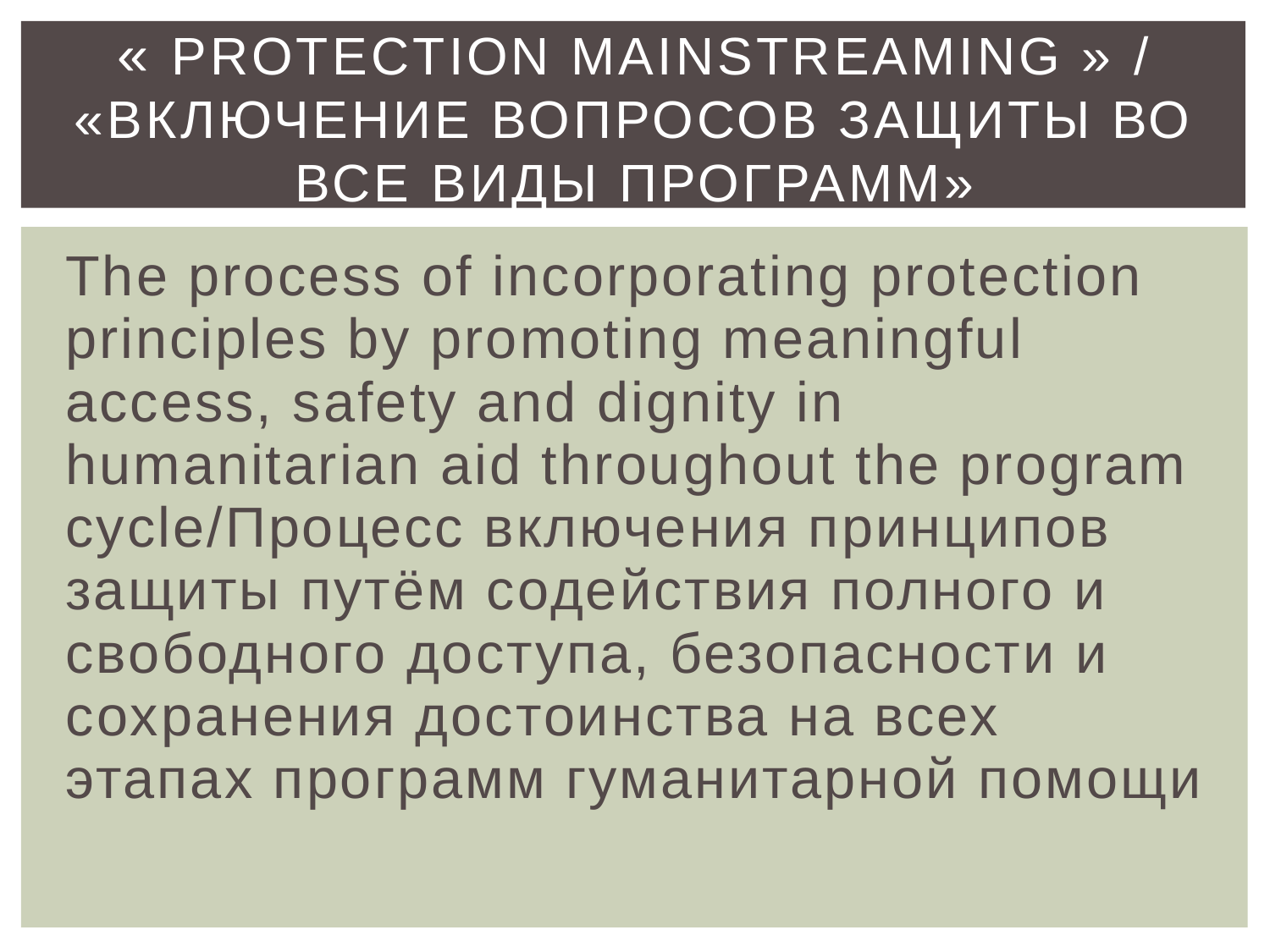

# « Protection Mainstreaming » / «включение вопросов защиты во все виды программ»
The process of incorporating protection principles by promoting meaningful access, safety and dignity in humanitarian aid throughout the program cycle/Процесс включения принципов защиты путём содействия полного и свободного доступа, безопасности и сохранения достоинства на всех этапах программ гуманитарной помощи